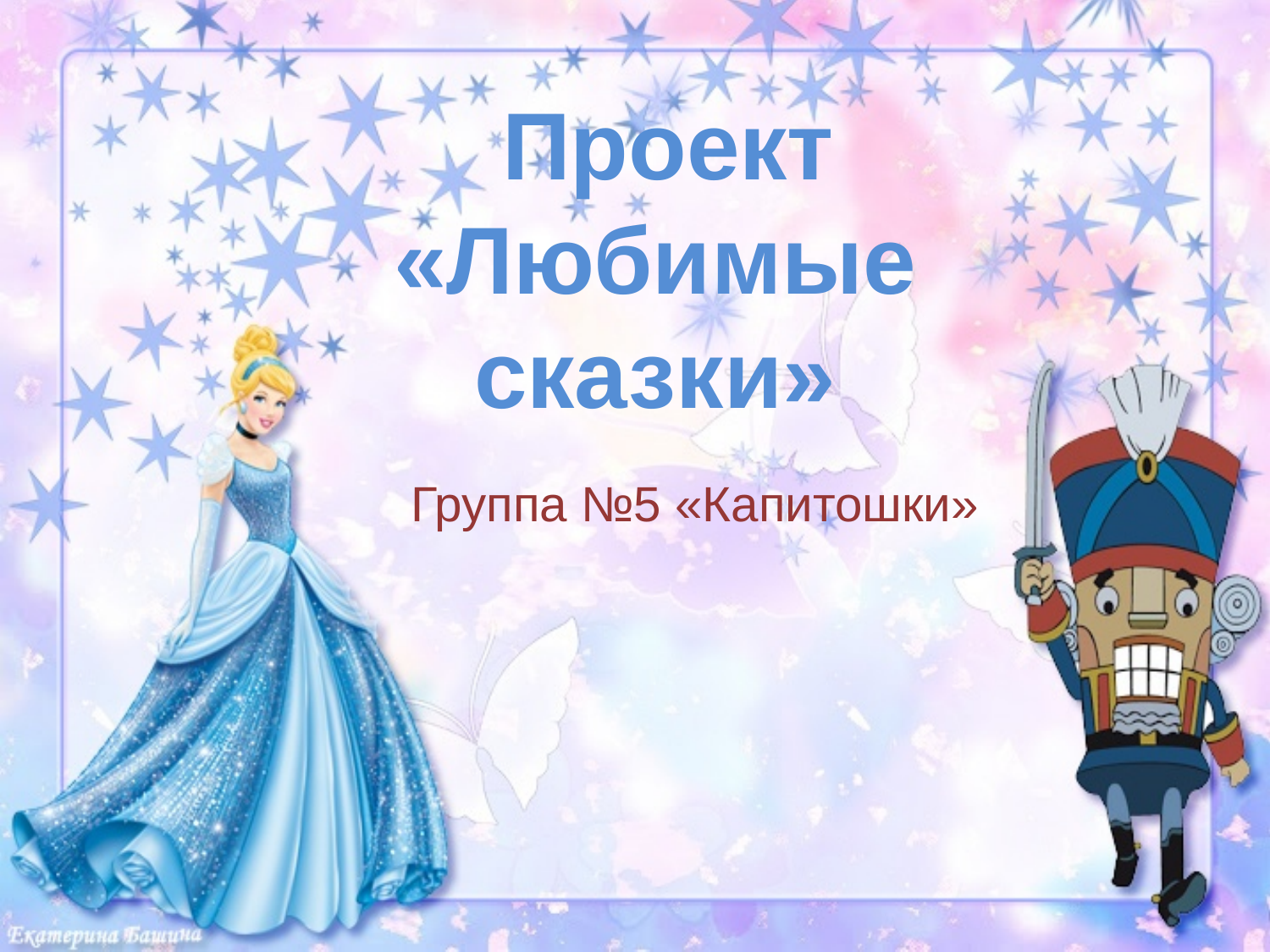

# Проект «Любимые сказки»
Группа №5 «Капитошки»